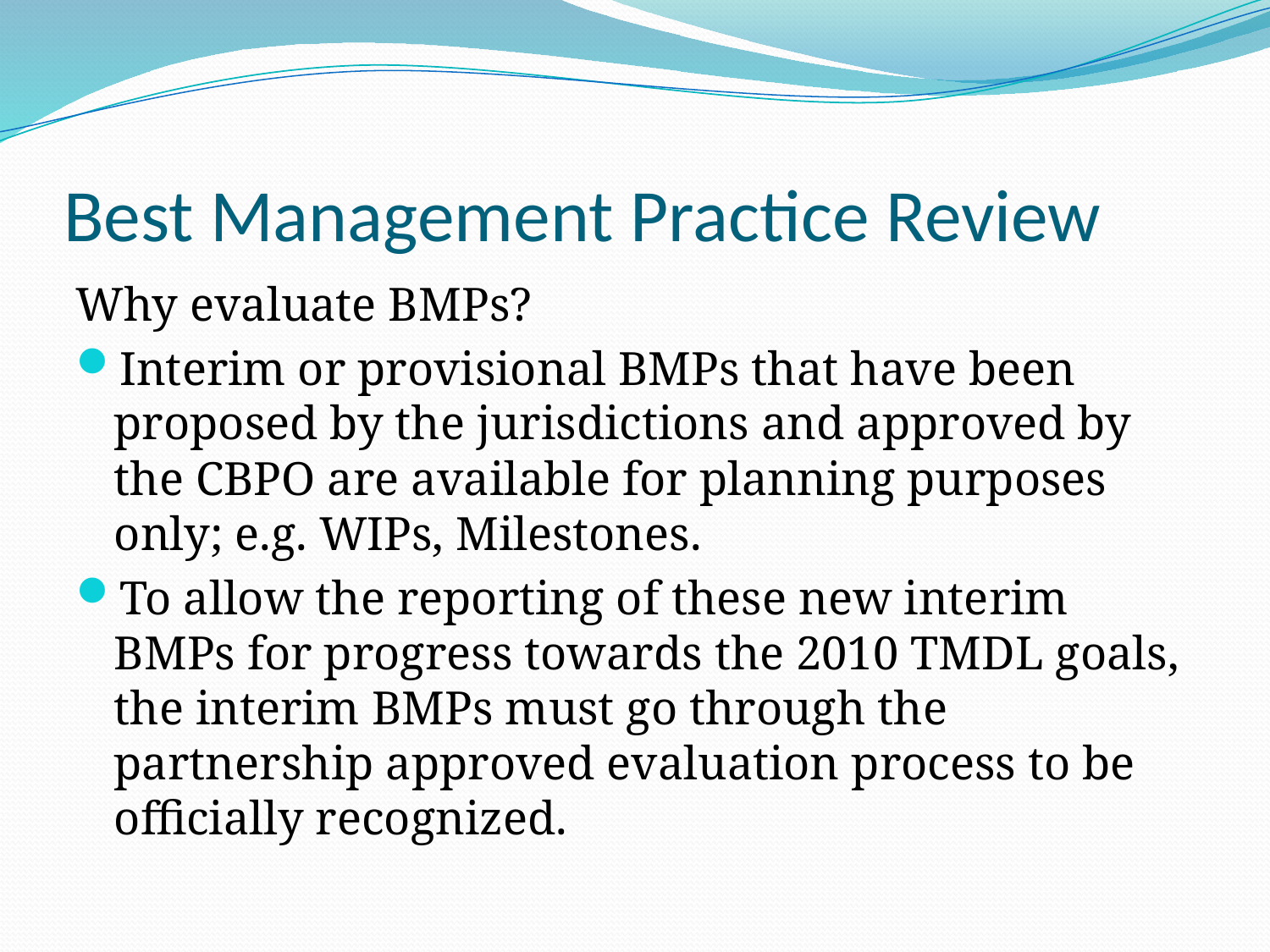

# Best Management Practice Review
Why evaluate BMPs?
Interim or provisional BMPs that have been proposed by the jurisdictions and approved by the CBPO are available for planning purposes only; e.g. WIPs, Milestones.
To allow the reporting of these new interim BMPs for progress towards the 2010 TMDL goals, the interim BMPs must go through the partnership approved evaluation process to be officially recognized.